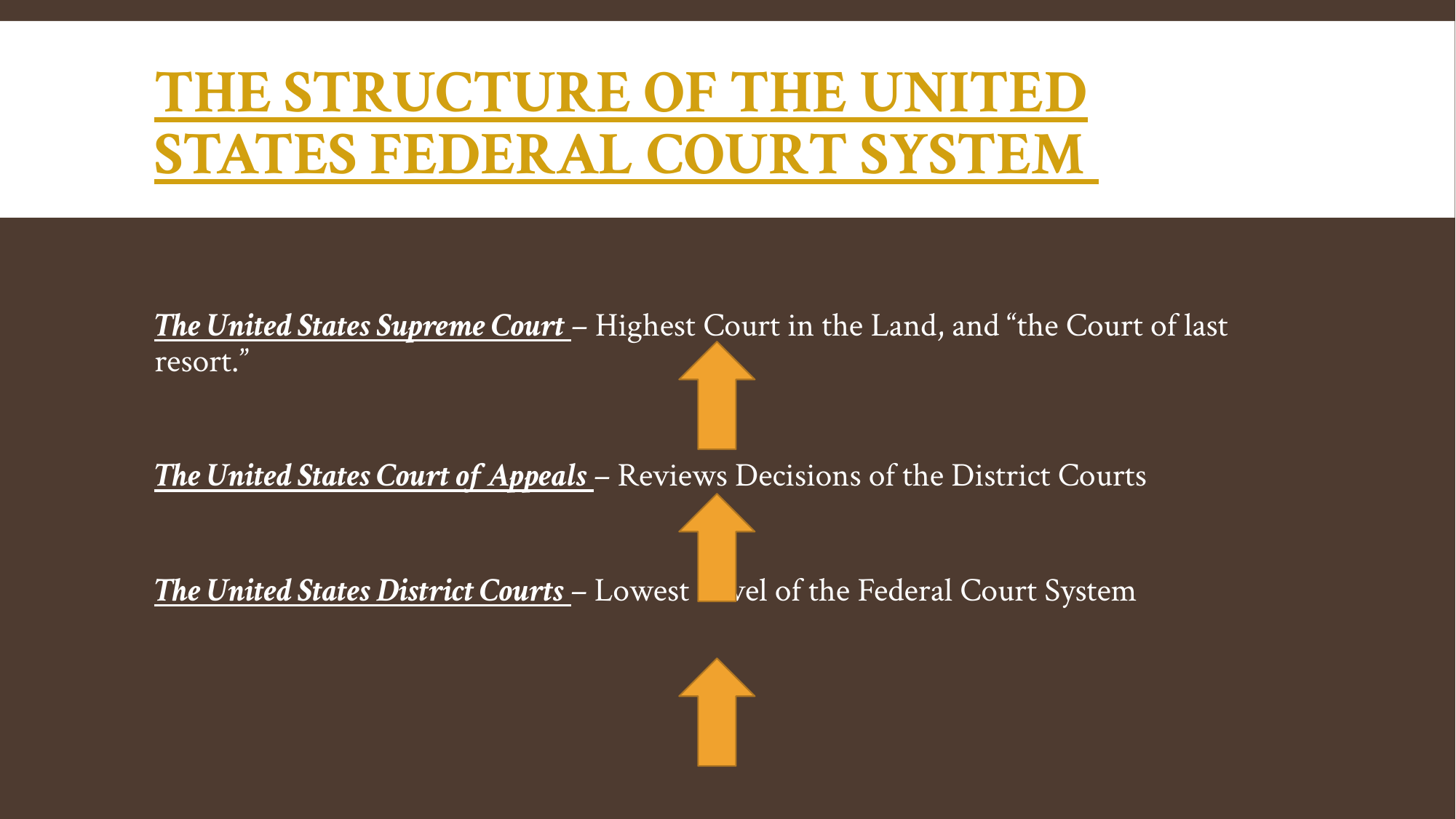

# The structure of the united states federal court system

The United States Supreme Court – Highest Court in the Land, and “the Court of last resort.”

The United States Court of Appeals – Reviews Decisions of the District Courts

The United States District Courts – Lowest Level of the Federal Court System